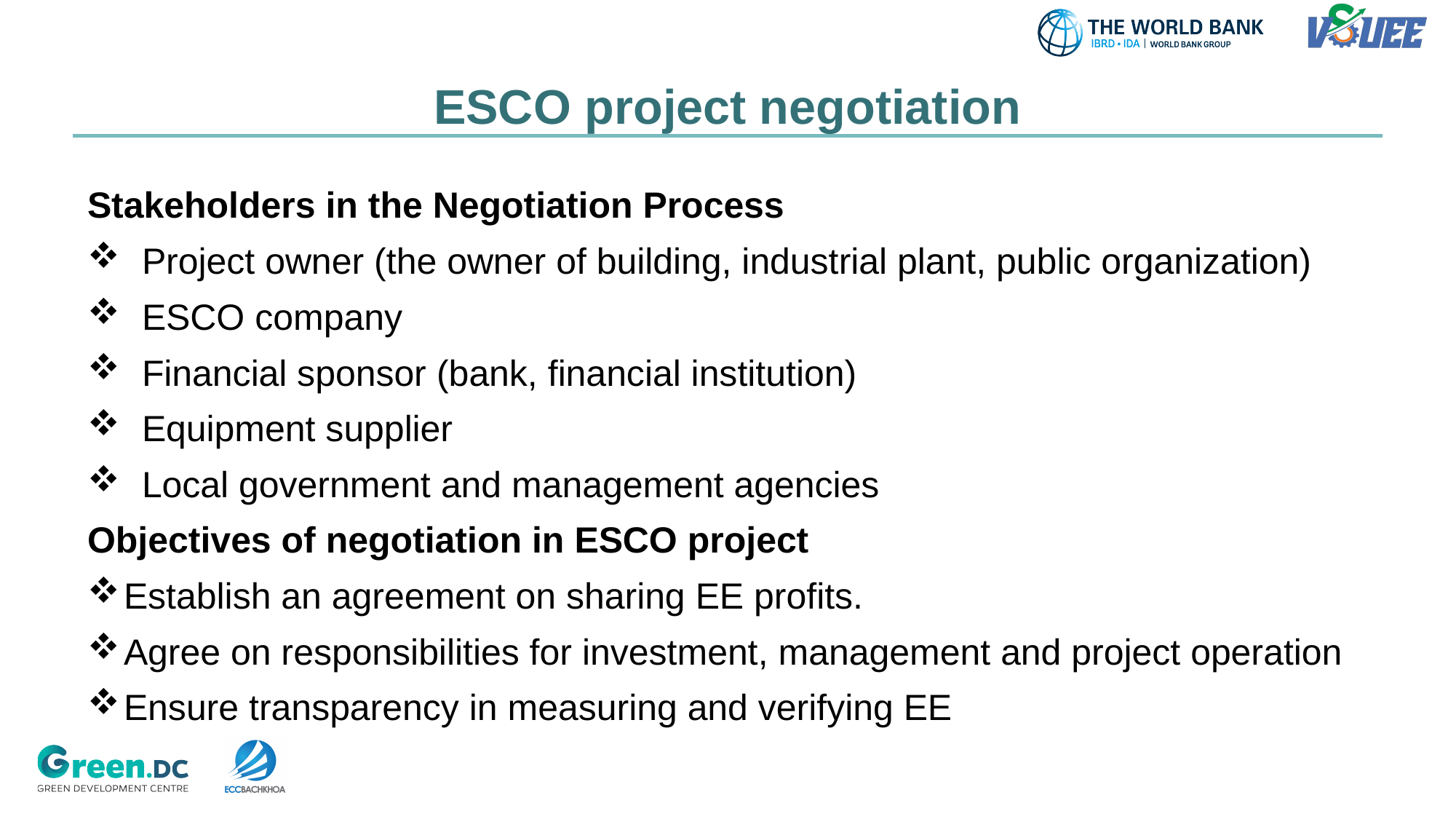

# ESCO project negotiation
Stakeholders in the Negotiation Process
Project owner (the owner of building, industrial plant, public organization)
ESCO company
Financial sponsor (bank, financial institution)
Equipment supplier
Local government and management agencies
Objectives of negotiation in ESCO project
Establish an agreement on sharing EE profits.
Agree on responsibilities for investment, management and project operation
Ensure transparency in measuring and verifying EE